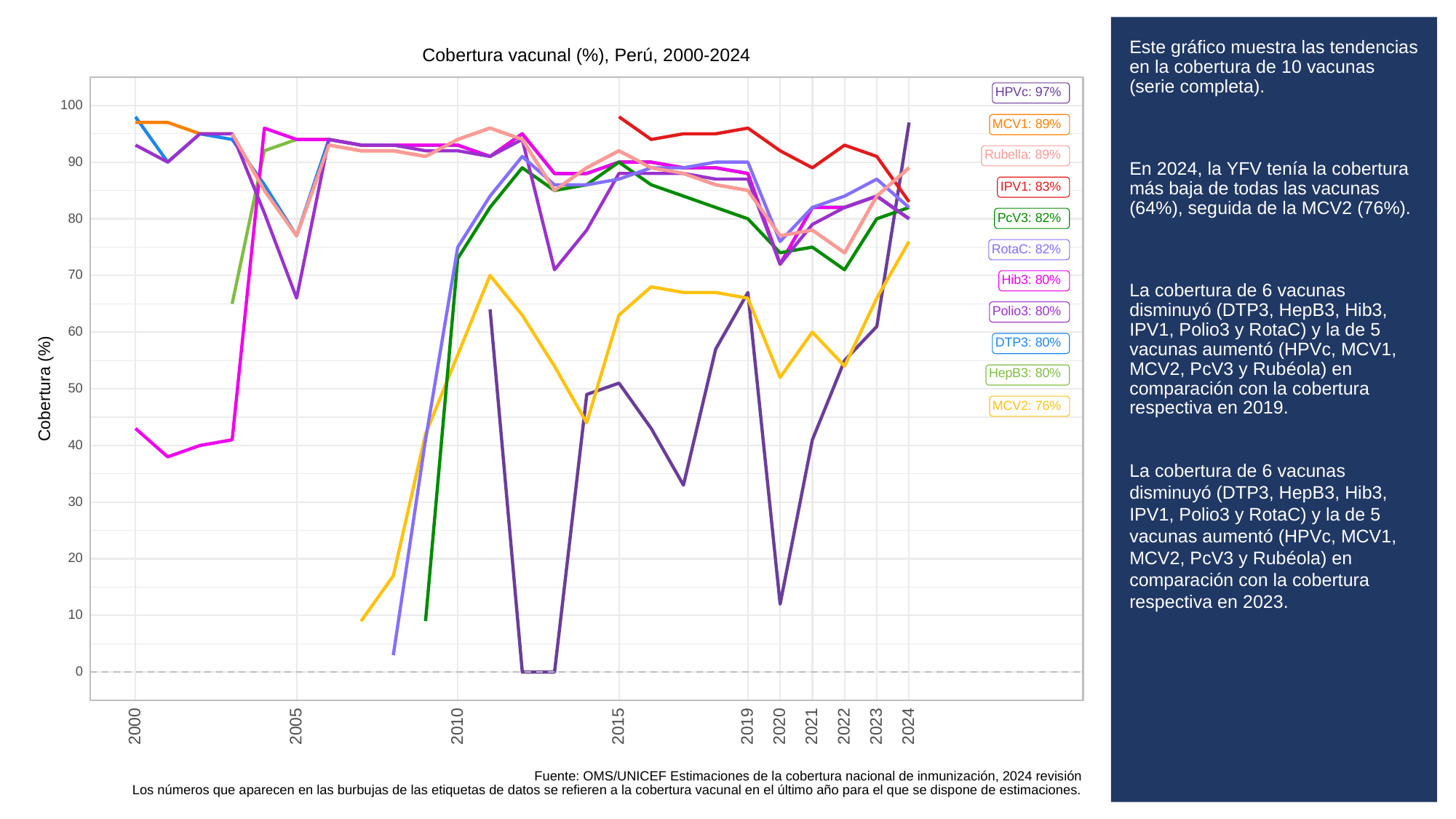

# Este gráfico muestra las tendencias en la cobertura de 10 vacunas (serie completa).

En 2024, la YFV tenía la cobertura más baja de todas las vacunas (64%), seguida de la MCV2 (76%).

La cobertura de 6 vacunas disminuyó (DTP3, HepB3, Hib3, IPV1, Polio3 y RotaC) y la de 5 vacunas aumentó (HPVc, MCV1, MCV2, PcV3 y Rubéola) en comparación con la cobertura respectiva en 2019.

La cobertura de 6 vacunas disminuyó (DTP3, HepB3, Hib3, IPV1, Polio3 y RotaC) y la de 5 vacunas aumentó (HPVc, MCV1, MCV2, PcV3 y Rubéola) en comparación con la cobertura respectiva en 2023.

Cobertura vacunal (%), Perú, 2000-2024

HPVc: 97%

100

MCV1: 89%

Rubella: 89%

90

IPV1: 83%

PcV3: 82%
80

RotaC: 82%

70

Hib3: 80%

Polio3: 80%
60

DTP3: 80%

HepB3: 80%
Cobertura (%)
50

MCV2: 76%

40

30

20

10

0

2023
2000
2005
2010
2015
2019
2020
2021
2022
2024
Fuente: OMS/UNICEF Estimaciones de la cobertura nacional de inmunización, 2024 revisión
Los números que aparecen en las burbujas de las etiquetas de datos se refieren a la cobertura vacunal en el último año para el que se dispone de estimaciones.